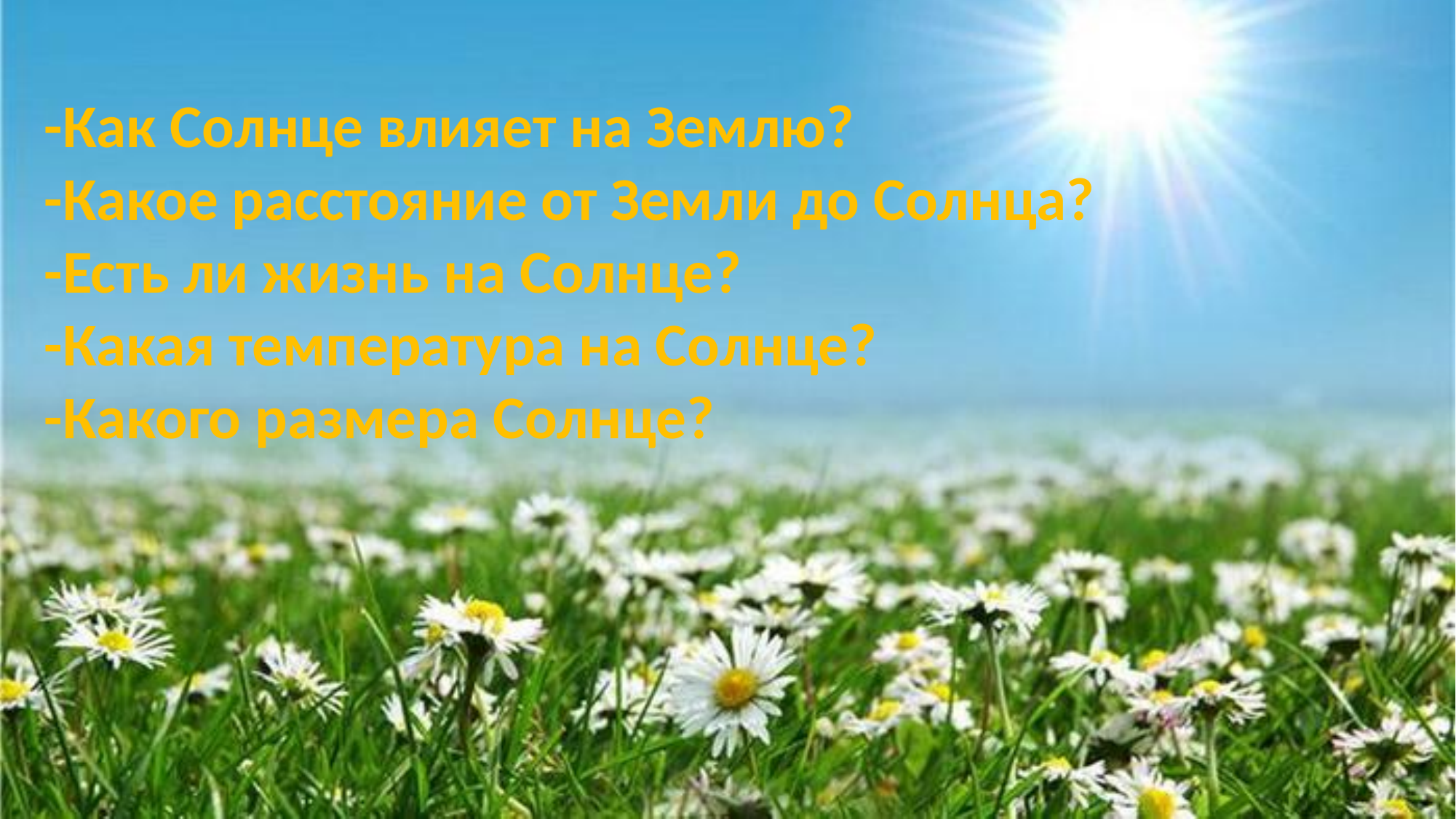

-Как Солнце влияет на Землю?
-Какое расстояние от Земли до Солнца?
-Есть ли жизнь на Солнце?
-Какая температура на Солнце?
-Какого размера Солнце?